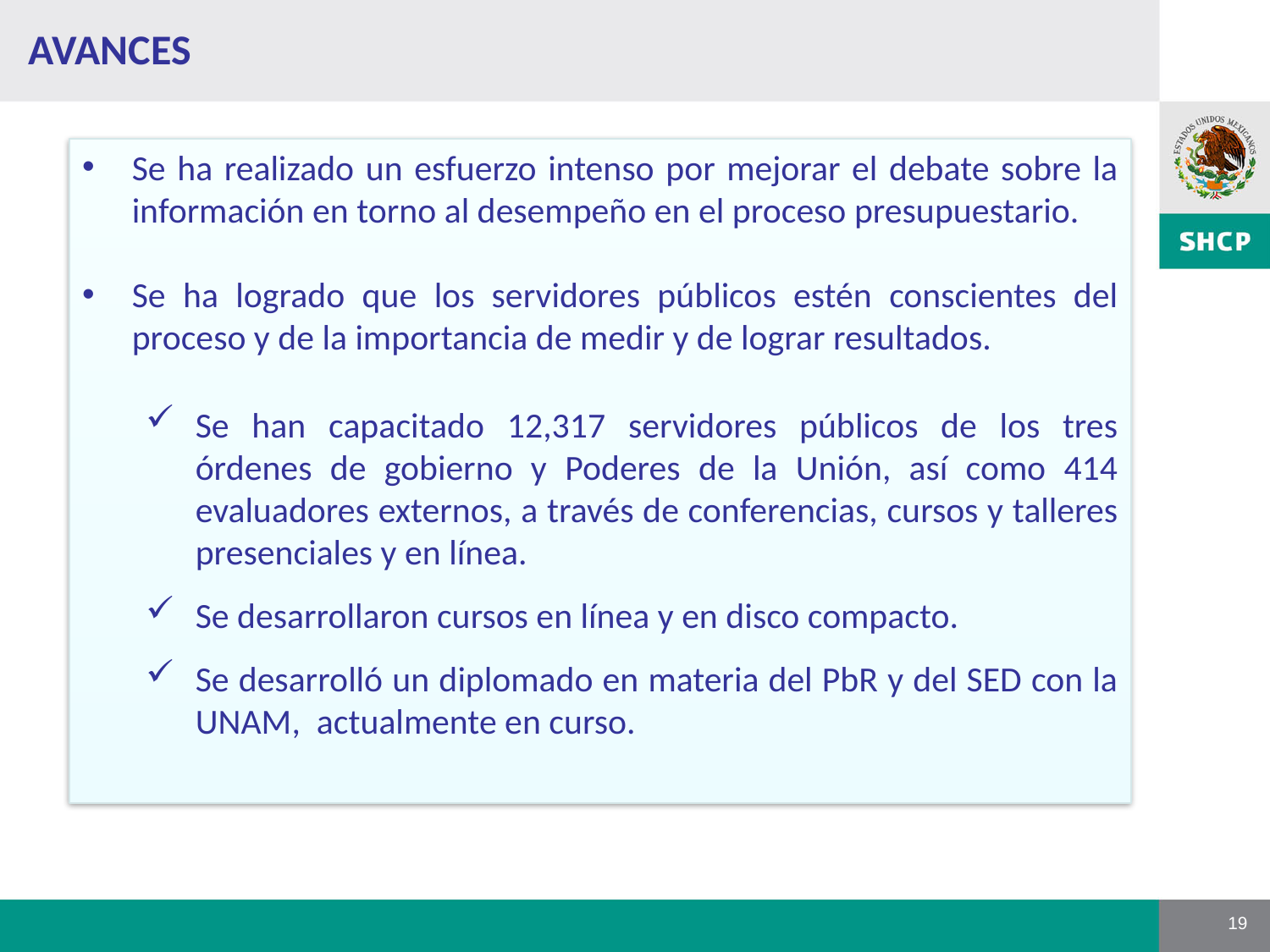

# Avances
Se ha realizado un esfuerzo intenso por mejorar el debate sobre la información en torno al desempeño en el proceso presupuestario.
Se ha logrado que los servidores públicos estén conscientes del proceso y de la importancia de medir y de lograr resultados.
Se han capacitado 12,317 servidores públicos de los tres órdenes de gobierno y Poderes de la Unión, así como 414 evaluadores externos, a través de conferencias, cursos y talleres presenciales y en línea.
Se desarrollaron cursos en línea y en disco compacto.
Se desarrolló un diplomado en materia del PbR y del SED con la UNAM,  actualmente en curso.